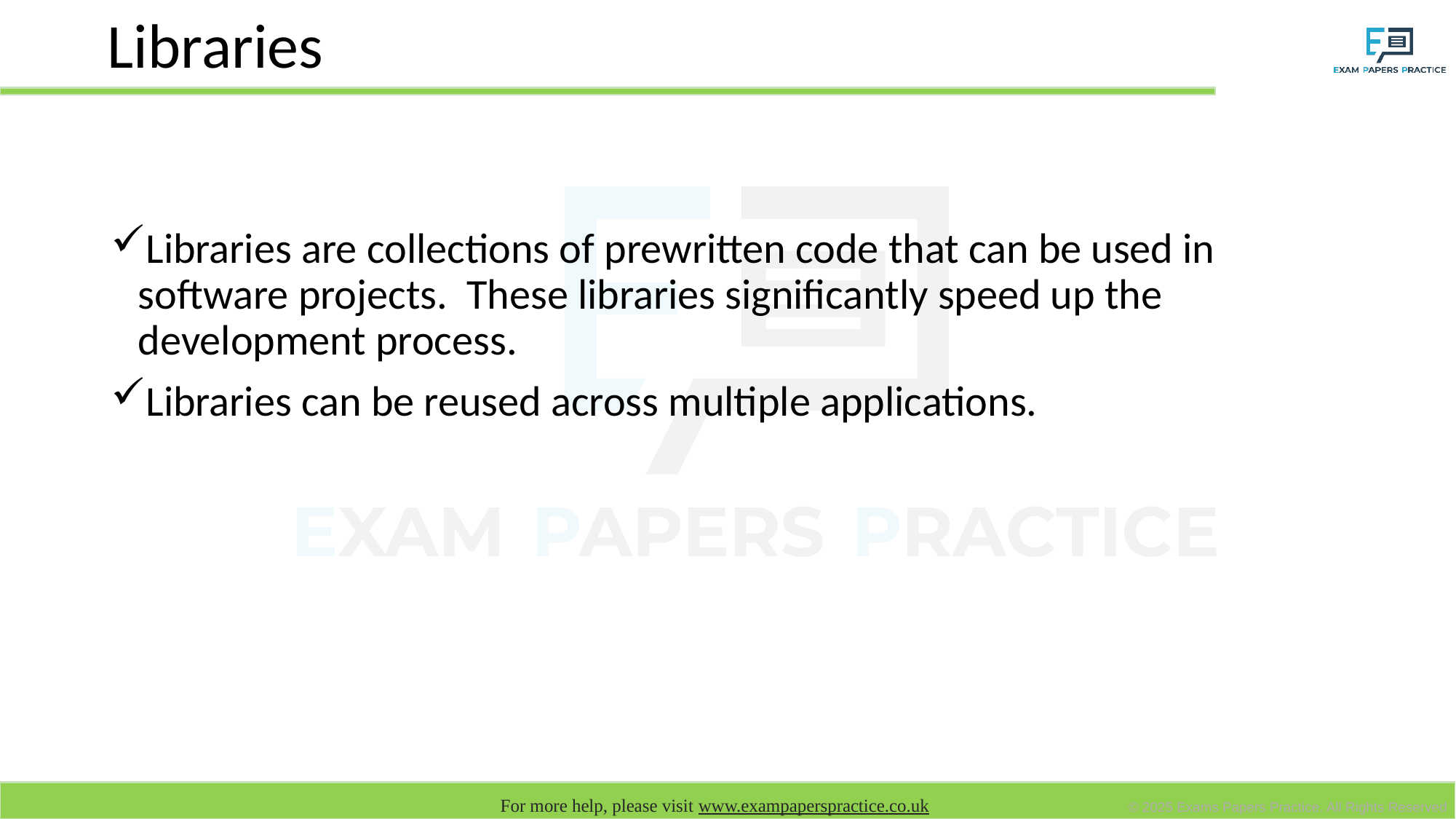

# Libraries
Libraries are collections of prewritten code that can be used in software projects.  These libraries significantly speed up the development process.
Libraries can be reused across multiple applications.